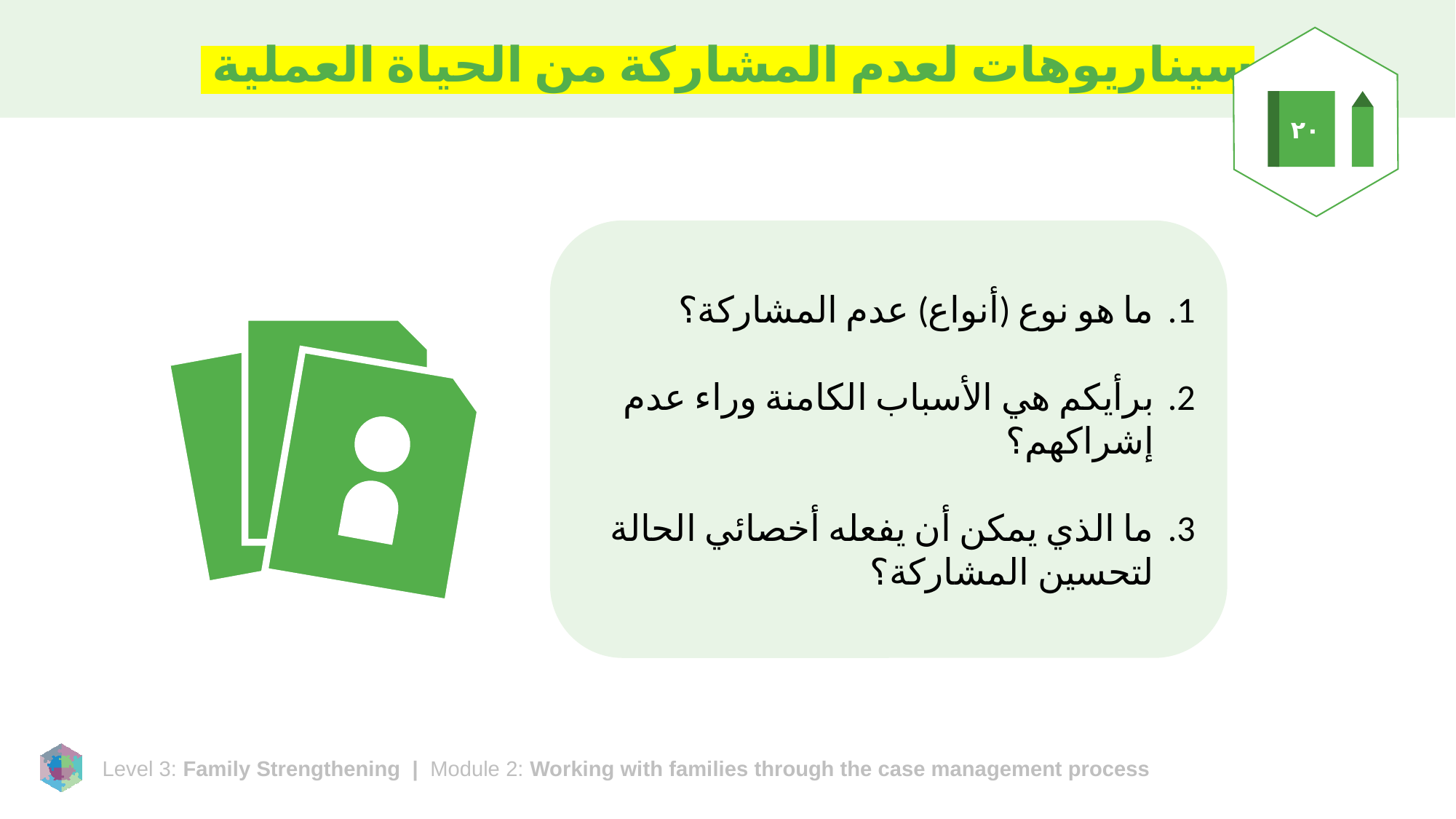

# سيناريوهات لعدم المشاركة من الحياة العملية

٢٠

ما هو نوع (أنواع) عدم المشاركة؟

برأيكم هي الأسباب الكامنة وراء عدم إشراكهم؟

ما الذي يمكن أن يفعله أخصائي الحالة لتحسين المشاركة؟